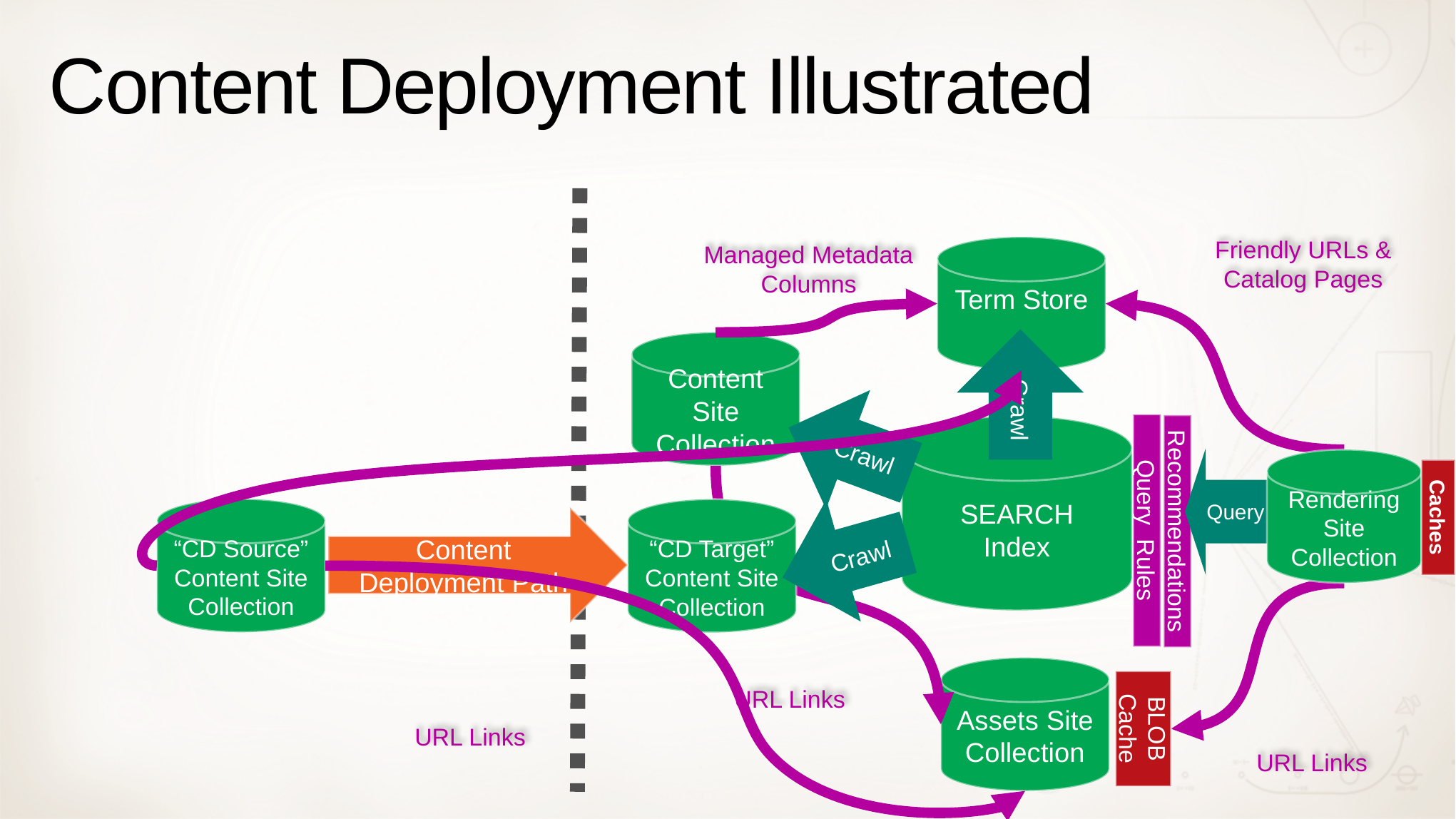

# Content Deployment Illustrated
Friendly URLs & Catalog Pages
Managed Metadata Columns
Term Store

Crawl
Content Site Collection
Crawl
Query  Rules
Recommendations
SEARCH
Index
Query
Rendering Site Collection
Assets Site Collection
BLOB Cache
URL Links
URL Links
Caches
Crawl
“CD Target” Content Site Collection
“CD Source” Content Site Collection
Content Deployment Path
URL Links